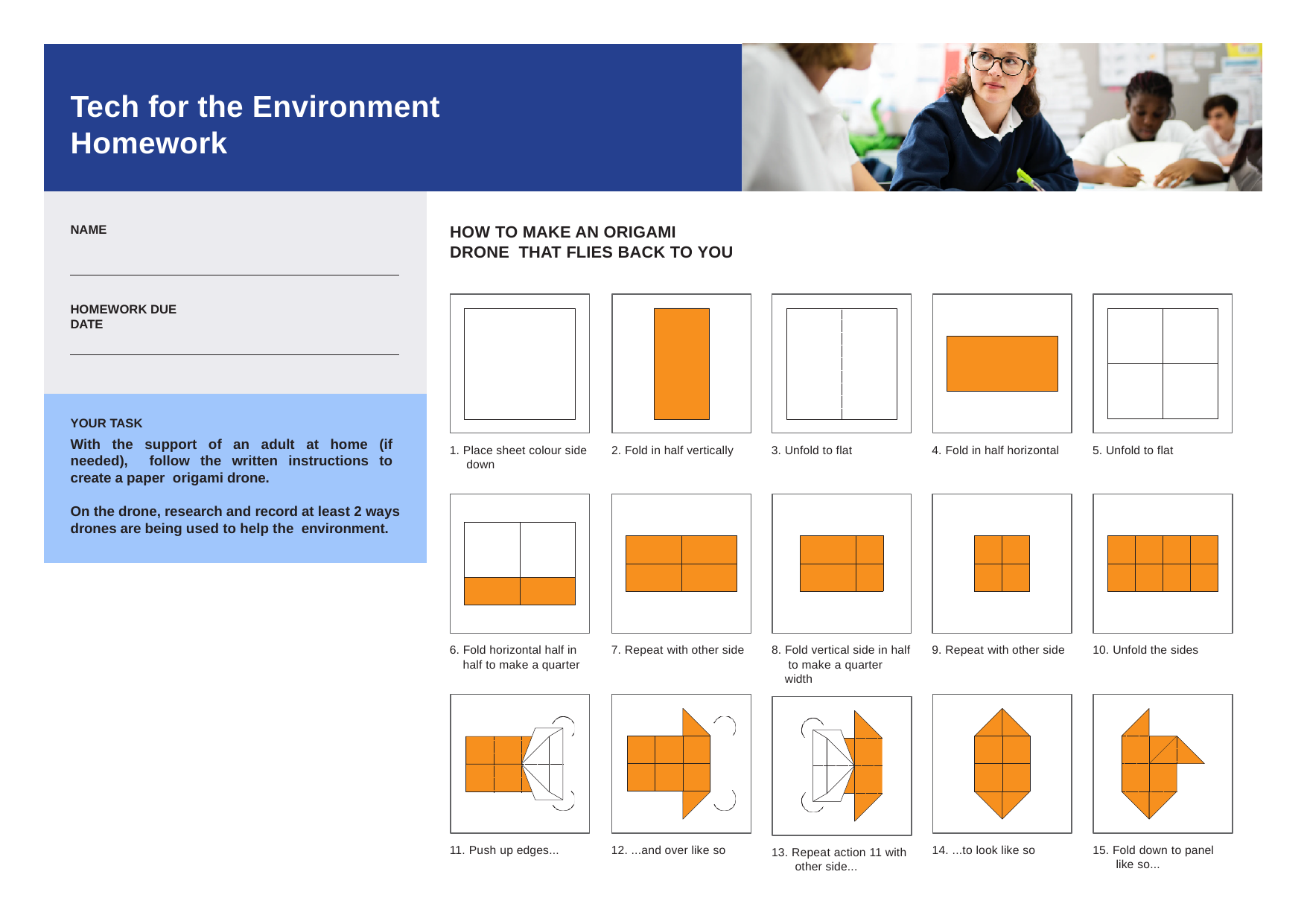

# Tech for the Environment  Homework

HOW TO MAKE AN ORIGAMI DRONE  THAT FLIES BACK TO YOU
NAME

HOMEWORK DUE DATE
|  |  |
| --- | --- |
|  |  |

YOUR TASK
With the support of an adult at home (if needed),  follow the written instructions to create a paper  origami drone.

On the drone, research and record at least 2 ways  drones are being used to help the environment.
1. Place sheet colour side  down
2. Fold in half vertically
3. Unfold to flat
4. Fold in half horizontal
5. Unfold to flat

|  |  |
| --- | --- |
|  |  |
|  |  |
| --- | --- |
|  |  |
|  |  |
| --- | --- |
|  |  |
|  |  |
| --- | --- |
|  |  |
|  |  |  |  |
| --- | --- | --- | --- |
|  |  |  |  |
6. Fold horizontal half in  half to make a quarter
7. Repeat with other side
8. Fold vertical side in half  to make a quarter width
9. Repeat with other side
10. Unfold the sides

|  |  |  |
| --- | --- | --- |
|  |  |  |

|  |  |
| --- | --- |
|  |  |

11. Push up edges...
12. ...and over like so
14. ...to look like so
15. Fold down to panel  like so...
13. Repeat action 11 with  other side...